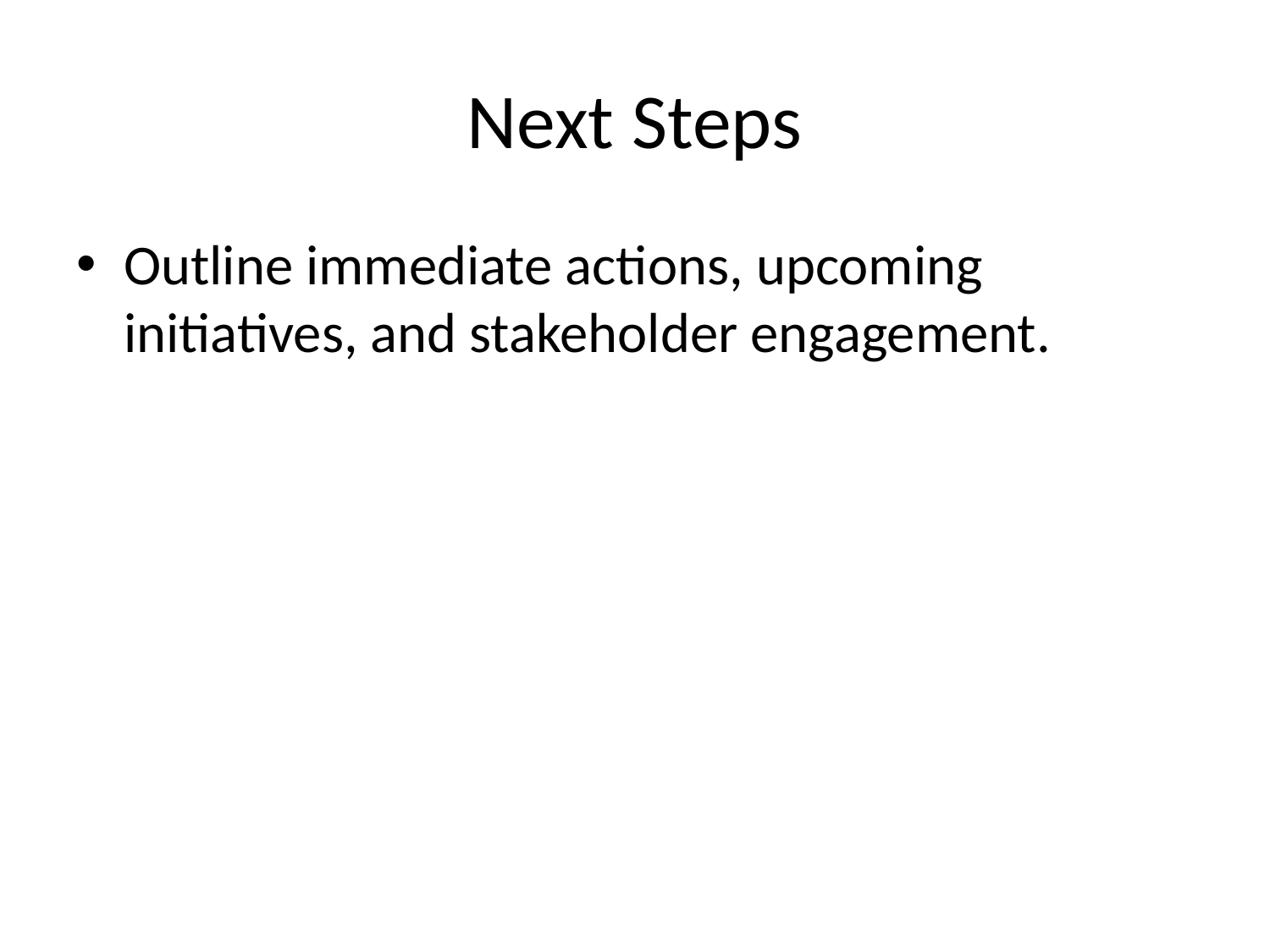

# Next Steps
Outline immediate actions, upcoming initiatives, and stakeholder engagement.